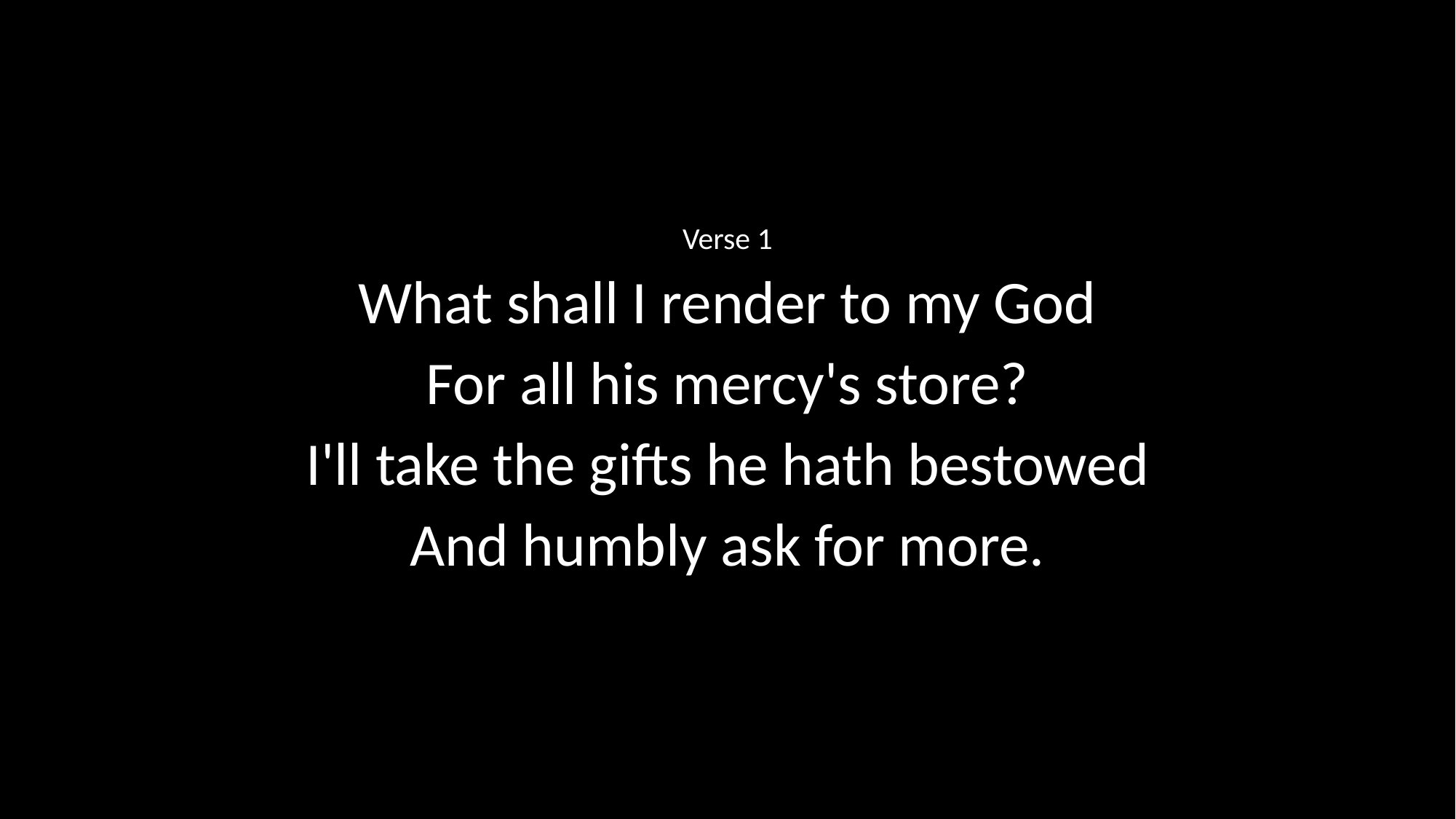

Verse 1
What shall I render to my God
For all his mercy's store?
I'll take the gifts he hath bestowed
And humbly ask for more.